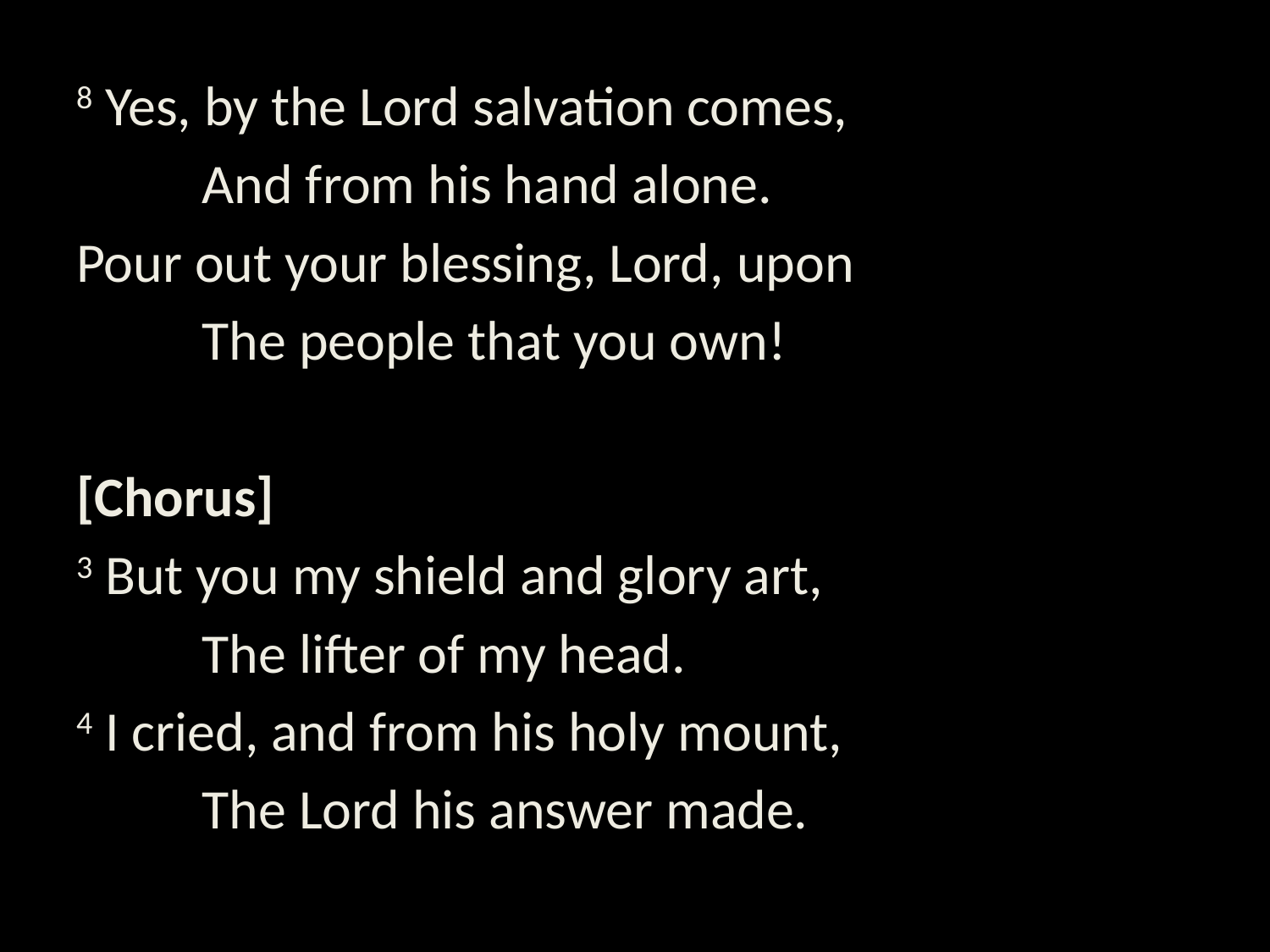

8 Yes, by the Lord salvation comes,
	And from his hand alone.
Pour out your blessing, Lord, upon
	The people that you own!

[Chorus]
3 But you my shield and glory art,
	The lifter of my head.
4 I cried, and from his holy mount,
	The Lord his answer made.